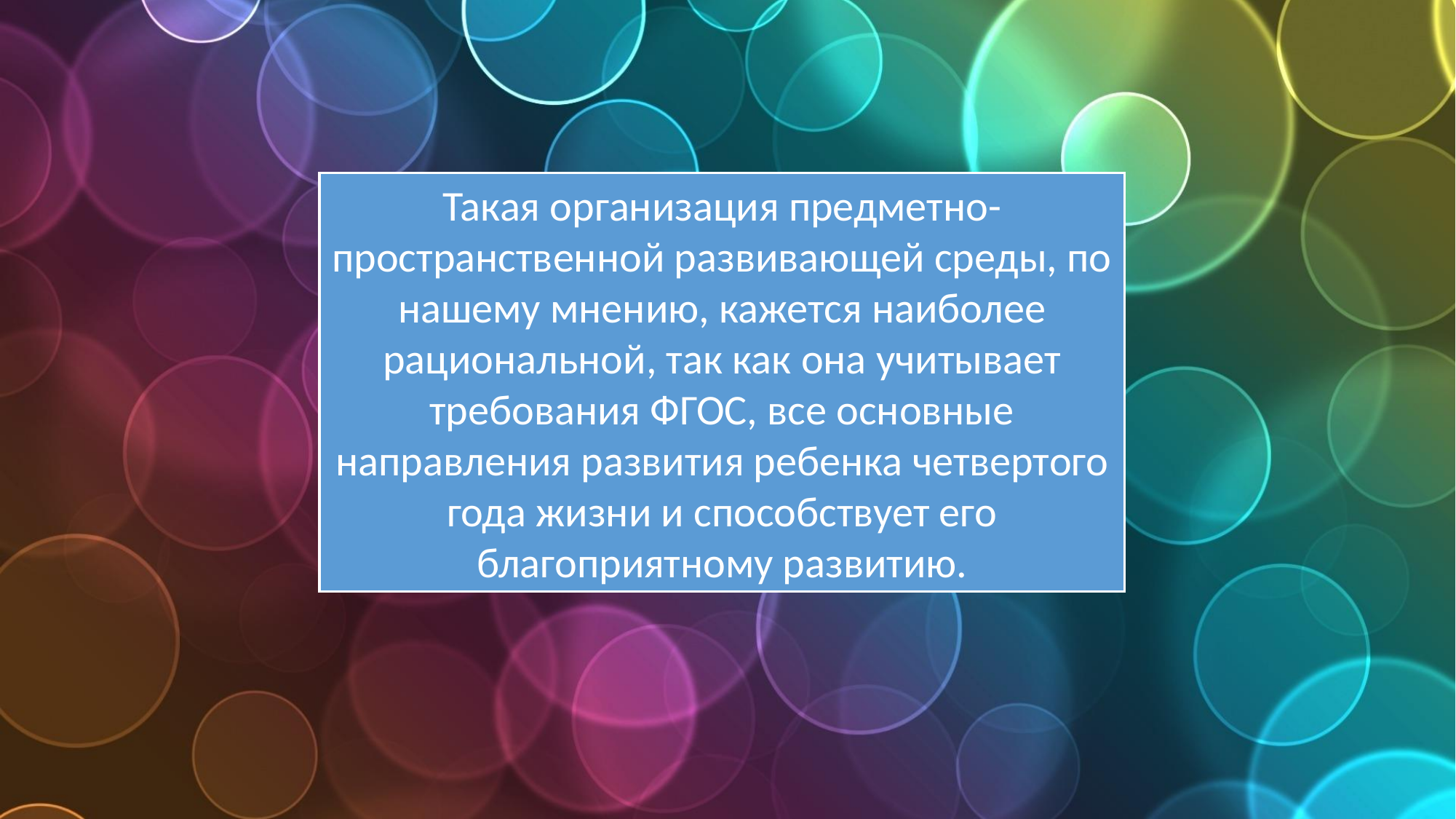

Такая организация предметно-пространственной развивающей среды, по нашему мнению, кажется наиболее рациональной, так как она учитывает требования ФГОС, все основные направления развития ребенка четвертого года жизни и способствует его благоприятному развитию.